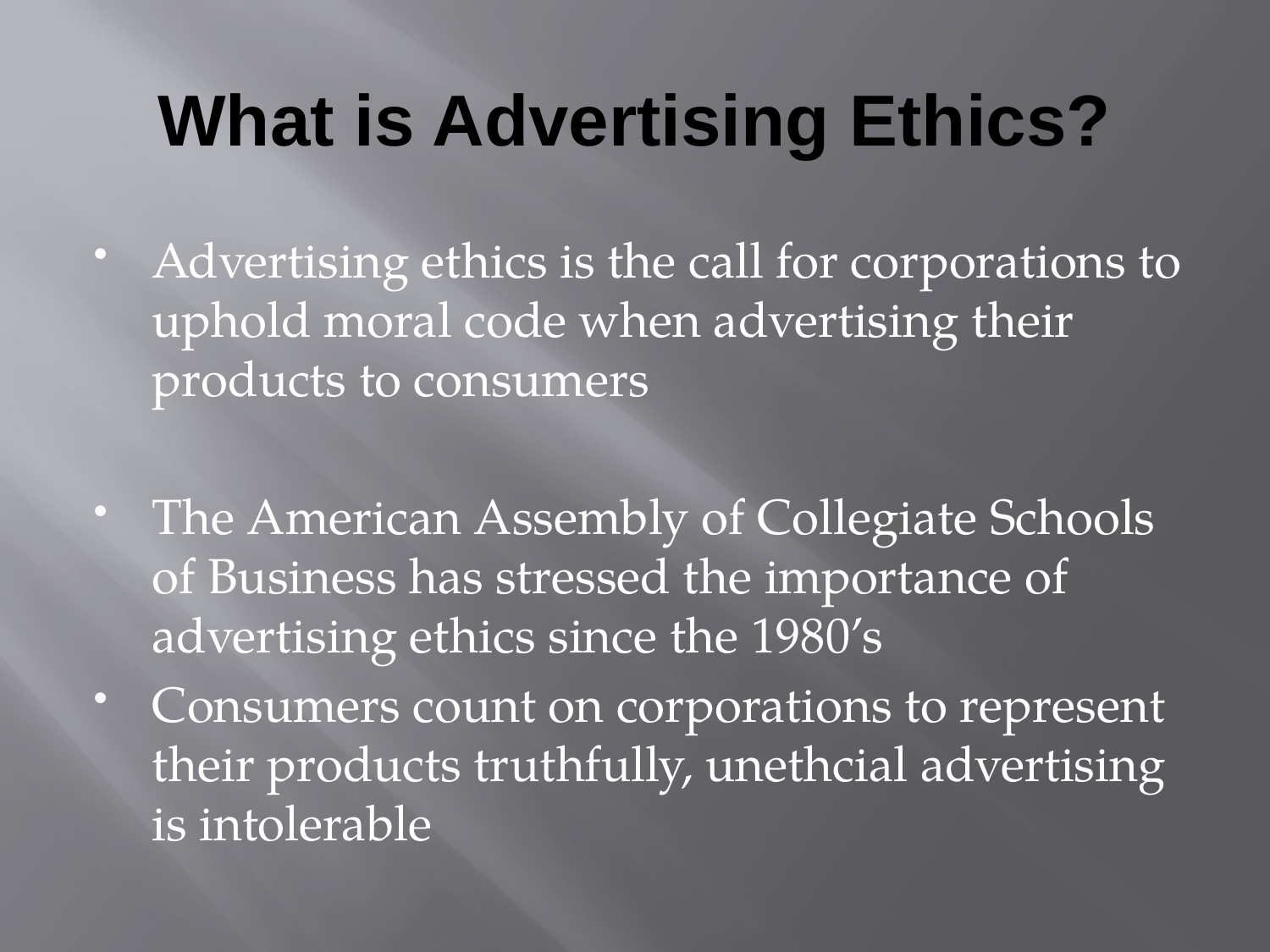

# What is Advertising Ethics?
Advertising ethics is the call for corporations to uphold moral code when advertising their products to consumers

The American Assembly of Collegiate Schools of Business has stressed the importance of advertising ethics since the 1980’s
Consumers count on corporations to represent their products truthfully, unethcial advertising is intolerable